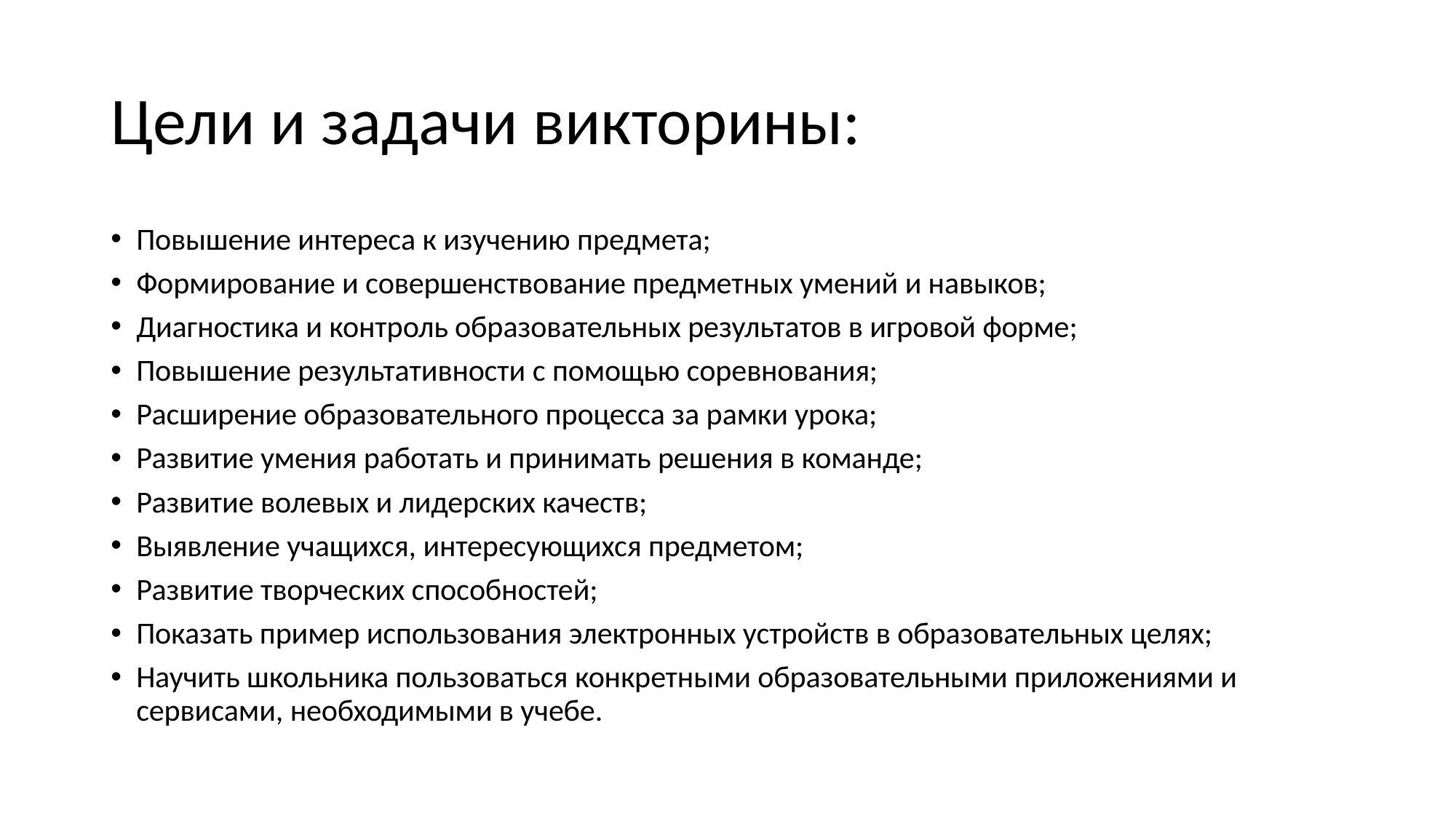

# Цели и задачи викторины:
Повышение интереса к изучению предмета;
Формирование и совершенствование предметных умений и навыков;
Диагностика и контроль образовательных результатов в игровой форме;
Повышение результативности с помощью соревнования;
Расширение образовательного процесса за рамки урока;
Развитие умения работать и принимать решения в команде;
Развитие волевых и лидерских качеств;
Выявление учащихся, интересующихся предметом;
Развитие творческих способностей;
Показать пример использования электронных устройств в образовательных целях;
Научить школьника пользоваться конкретными образовательными приложениями и сервисами, необходимыми в учебе.